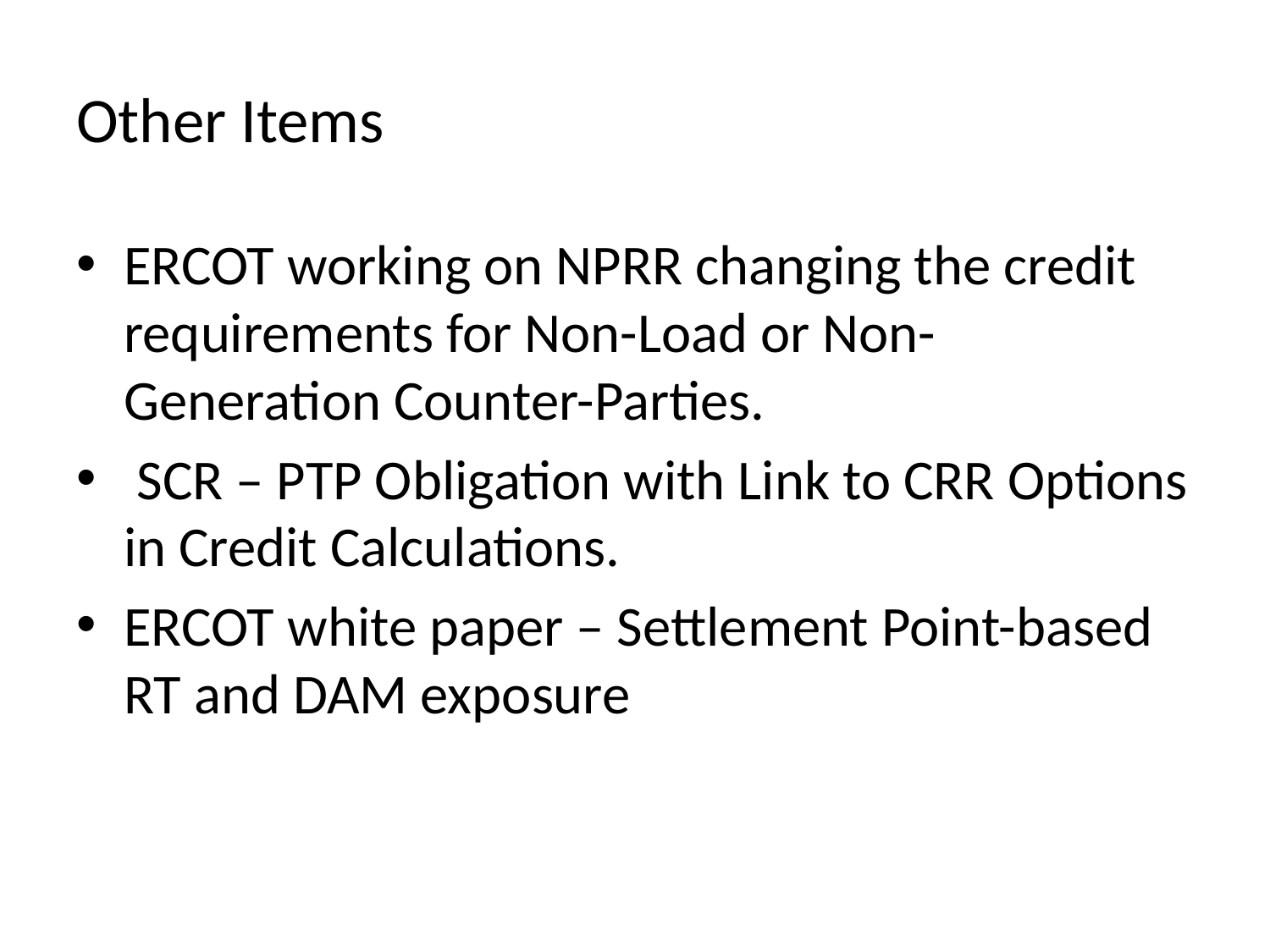

# Other Items
ERCOT working on NPRR changing the credit requirements for Non-Load or Non-Generation Counter-Parties.
 SCR – PTP Obligation with Link to CRR Options in Credit Calculations.
ERCOT white paper – Settlement Point-based RT and DAM exposure